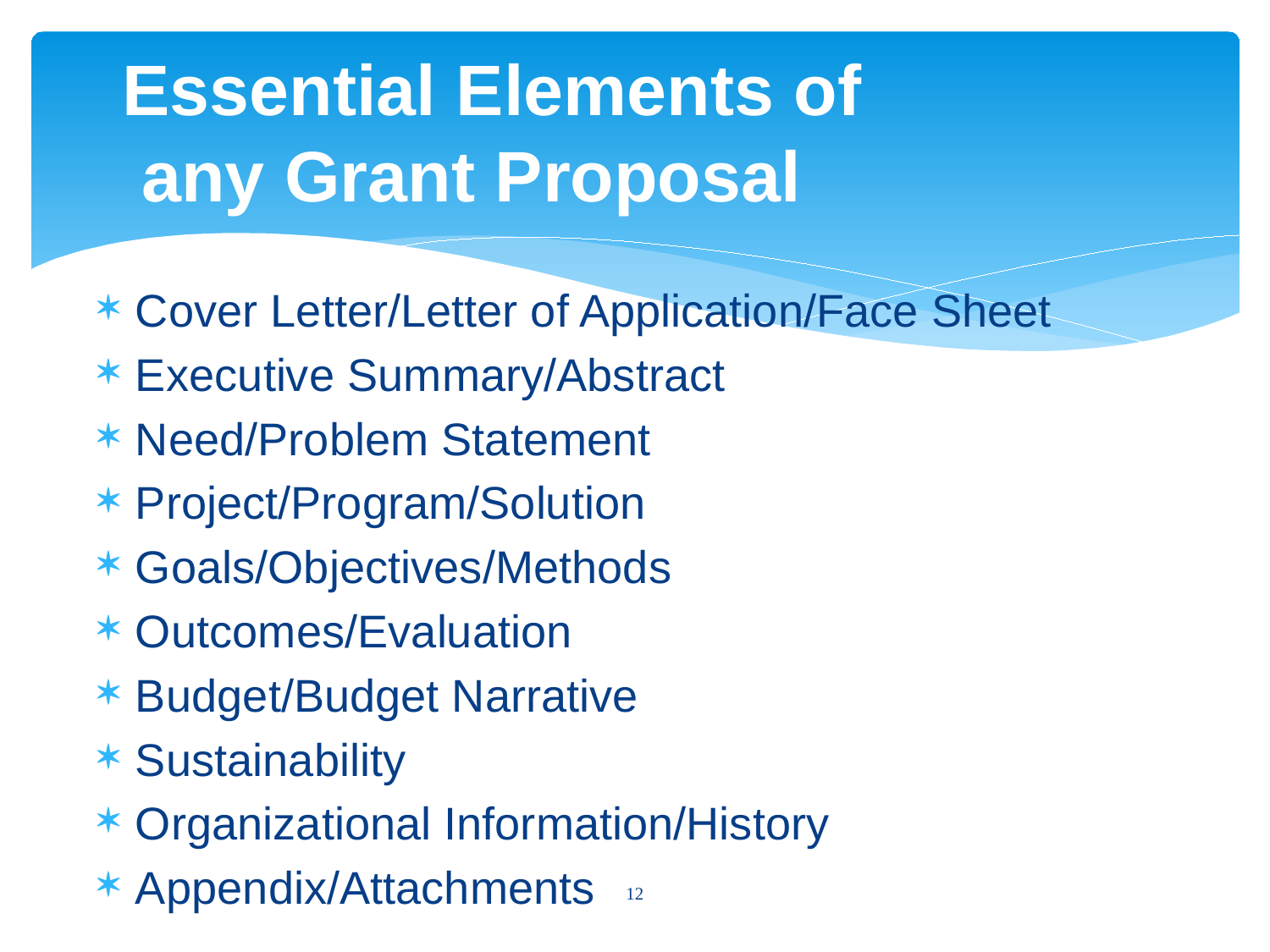

# Essential Elements of any Grant Proposal
Cover Letter/Letter of Application/Face Sheet
Executive Summary/Abstract
Need/Problem Statement
Project/Program/Solution
Goals/Objectives/Methods
Outcomes/Evaluation
Budget/Budget Narrative
Sustainability
Organizational Information/History
Appendix/Attachments
12